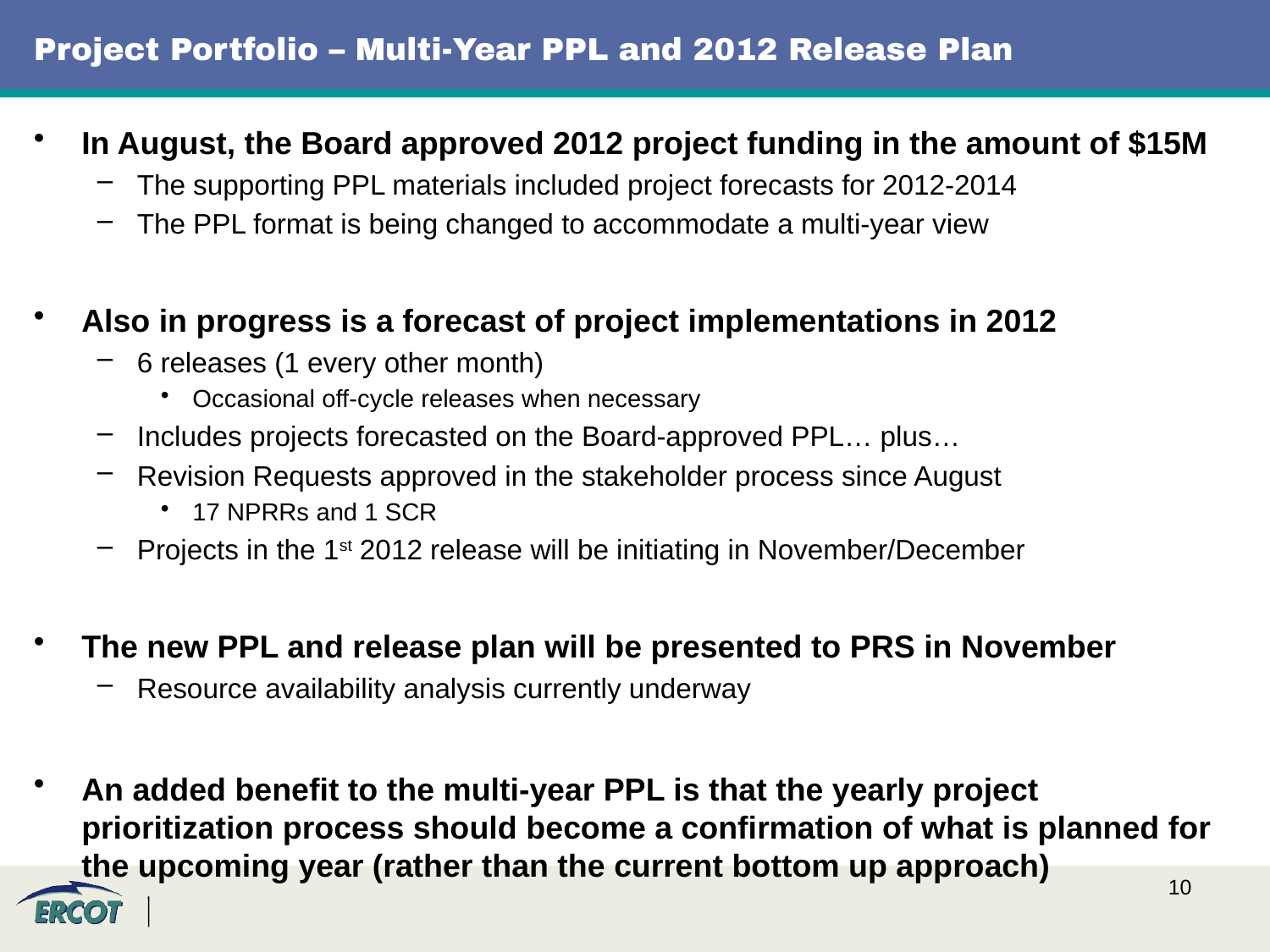

# Project Portfolio – Multi-Year PPL and 2012 Release Plan
In August, the Board approved 2012 project funding in the amount of $15M
The supporting PPL materials included project forecasts for 2012-2014
The PPL format is being changed to accommodate a multi-year view

Also in progress is a forecast of project implementations in 2012
6 releases (1 every other month)
Occasional off-cycle releases when necessary
Includes projects forecasted on the Board-approved PPL… plus…
Revision Requests approved in the stakeholder process since August
17 NPRRs and 1 SCR
Projects in the 1st 2012 release will be initiating in November/December

The new PPL and release plan will be presented to PRS in November
Resource availability analysis currently underway

An added benefit to the multi-year PPL is that the yearly project prioritization process should become a confirmation of what is planned for the upcoming year (rather than the current bottom up approach)